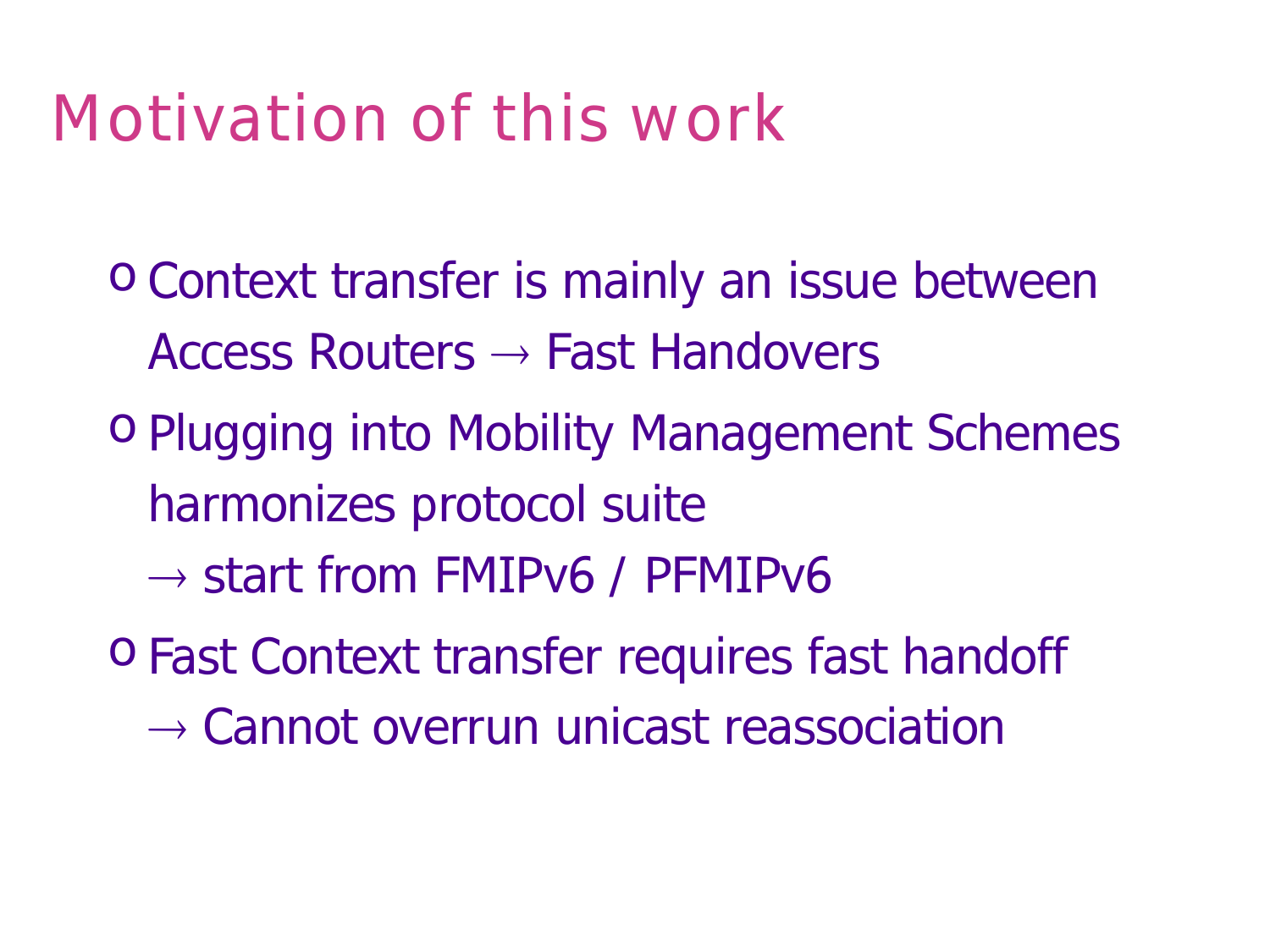

# Motivation of this work
Context transfer is mainly an issue between Access Routers → Fast Handovers
Plugging into Mobility Management Schemes harmonizes protocol suite
→ start from FMIPv6 / PFMIPv6
Fast Context transfer requires fast handoff
→ Cannot overrun unicast reassociation